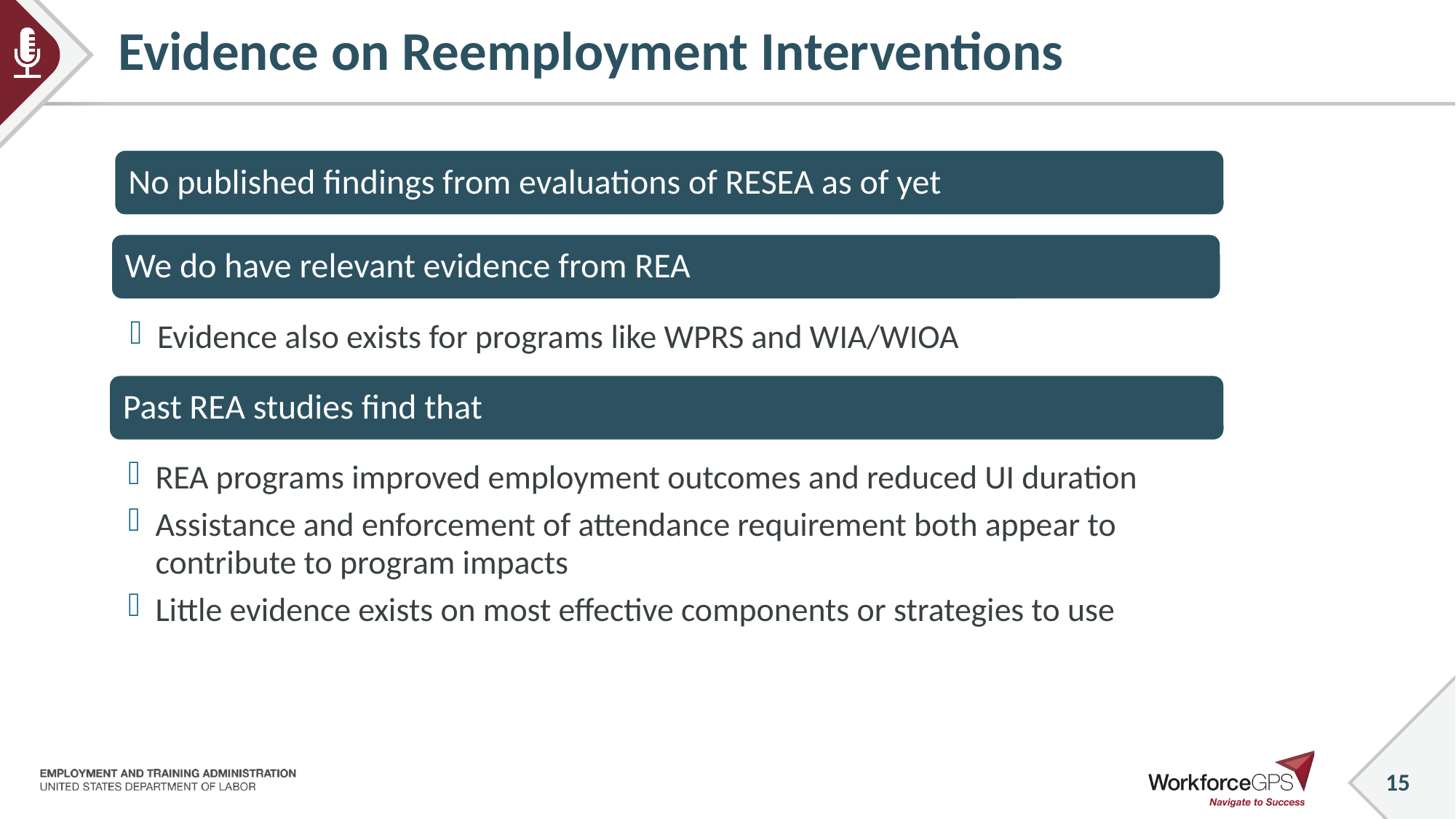

# Evidence on Reemployment Interventions

No published findings from evaluations of RESEA as of yet

We do have relevant evidence from REA
Evidence also exists for programs like WPRS and WIA/WIOA

Past REA studies find that
REA programs improved employment outcomes and reduced UI duration
Assistance and enforcement of attendance requirement both appear to contribute to program impacts
Little evidence exists on most effective components or strategies to use
15